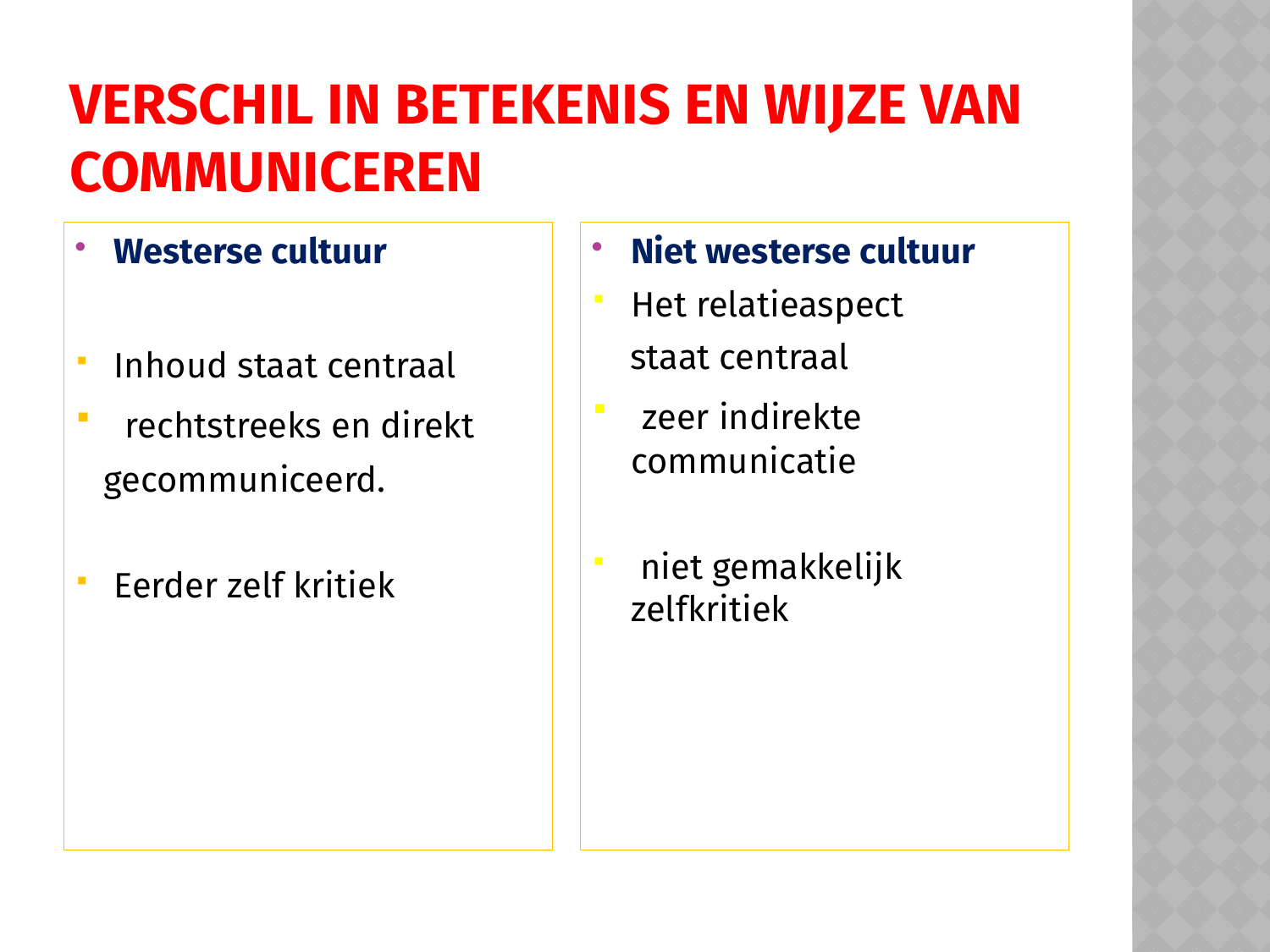

# Verschil in betekenis en wijze van communiceren
Westerse cultuur

Inhoud staat centraal
 rechtstreeks en direkt
   gecommuniceerd.

Eerder zelf kritiek

Niet westerse cultuur
Het relatieaspect
    staat centraal
 zeer indirekte             communicatie

 niet gemakkelijk      zelfkritiek